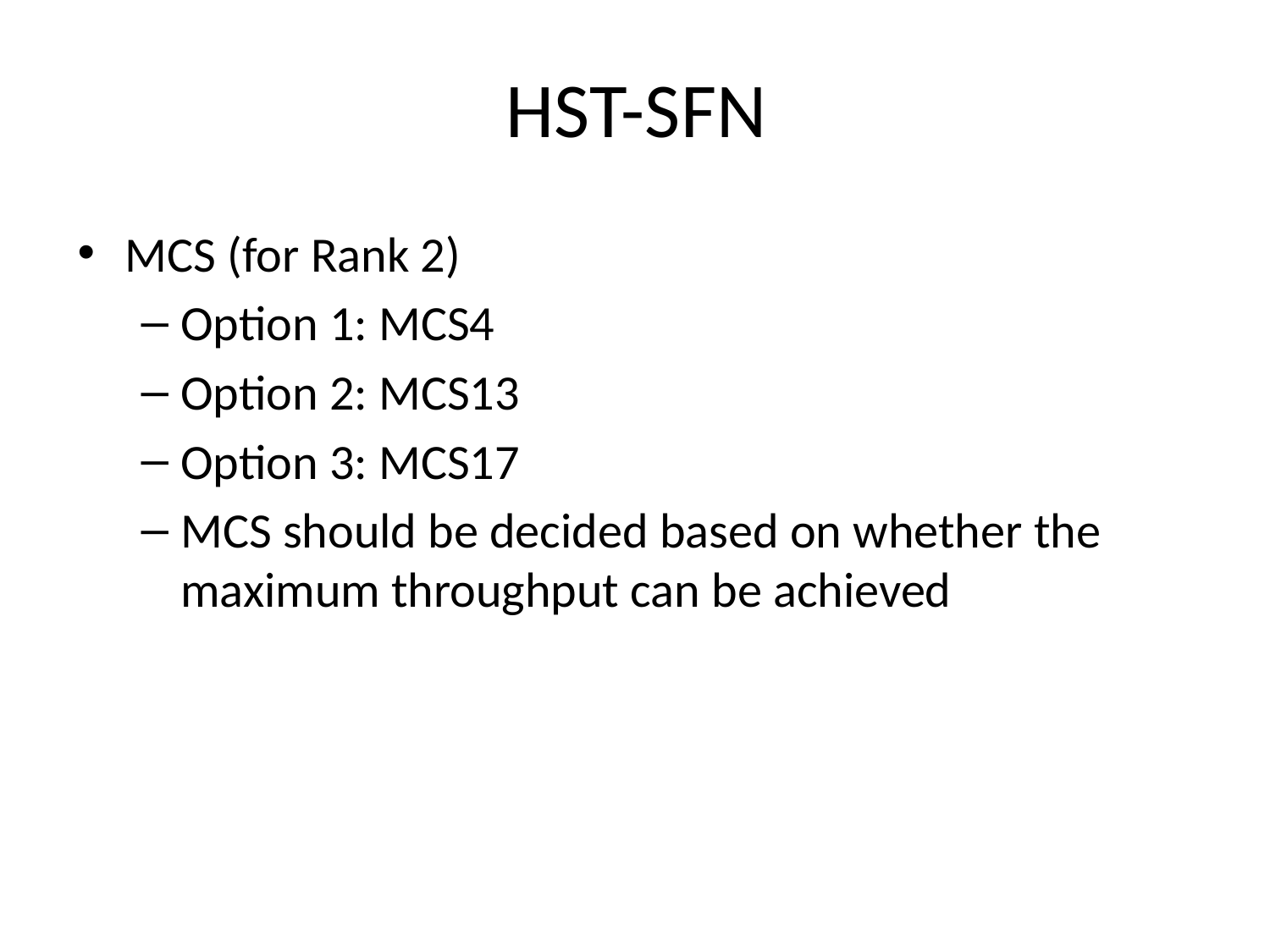

# HST-SFN
MCS (for Rank 2)
Option 1: MCS4
Option 2: MCS13
Option 3: MCS17
MCS should be decided based on whether the maximum throughput can be achieved